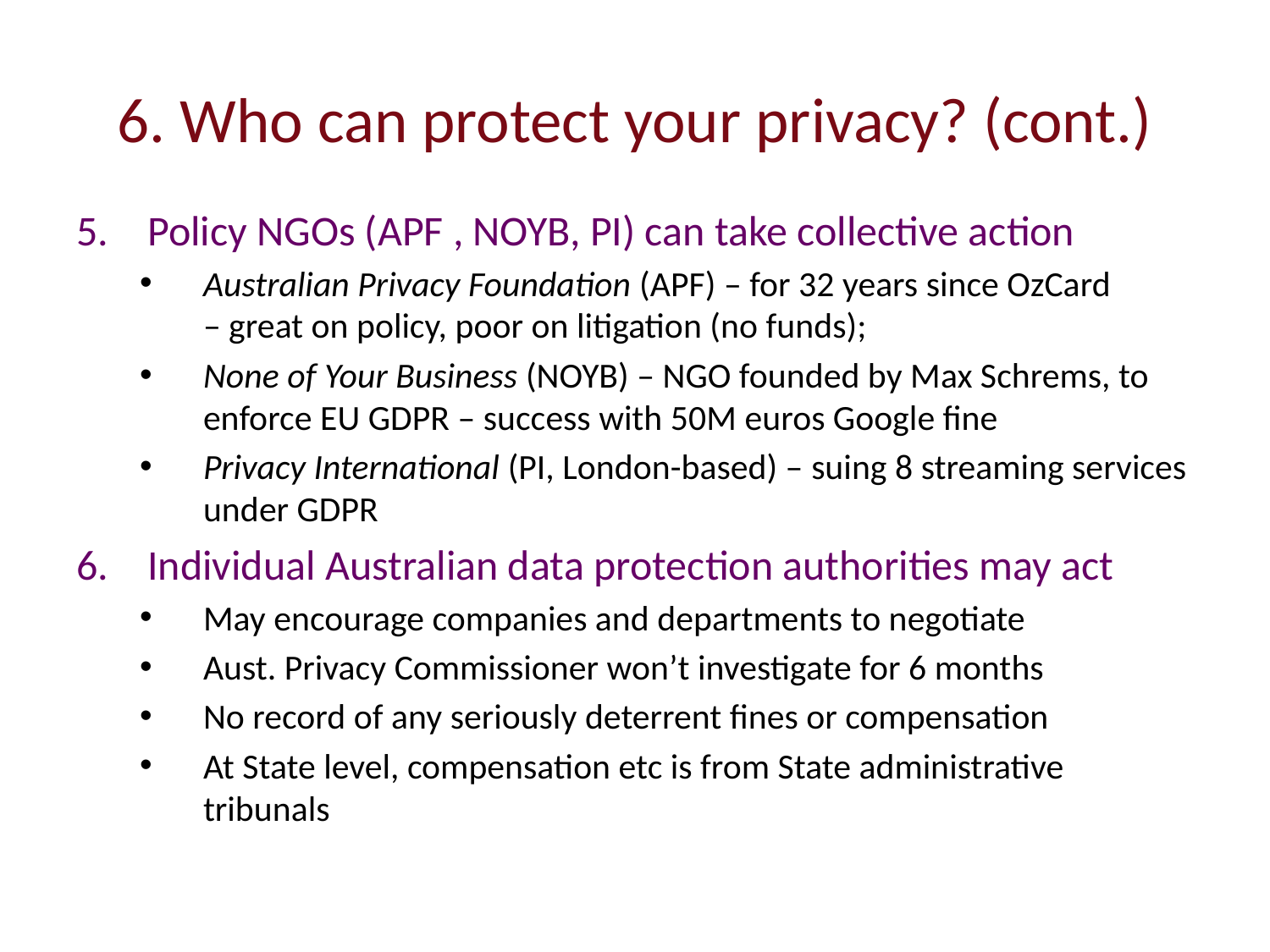

# 6. Who can protect your privacy? (cont.)
Policy NGOs (APF , NOYB, PI) can take collective action
Australian Privacy Foundation (APF) – for 32 years since OzCard – great on policy, poor on litigation (no funds);
None of Your Business (NOYB) – NGO founded by Max Schrems, to enforce EU GDPR – success with 50M euros Google fine
Privacy International (PI, London-based) – suing 8 streaming services under GDPR
Individual Australian data protection authorities may act
May encourage companies and departments to negotiate
Aust. Privacy Commissioner won’t investigate for 6 months
No record of any seriously deterrent fines or compensation
At State level, compensation etc is from State administrative tribunals